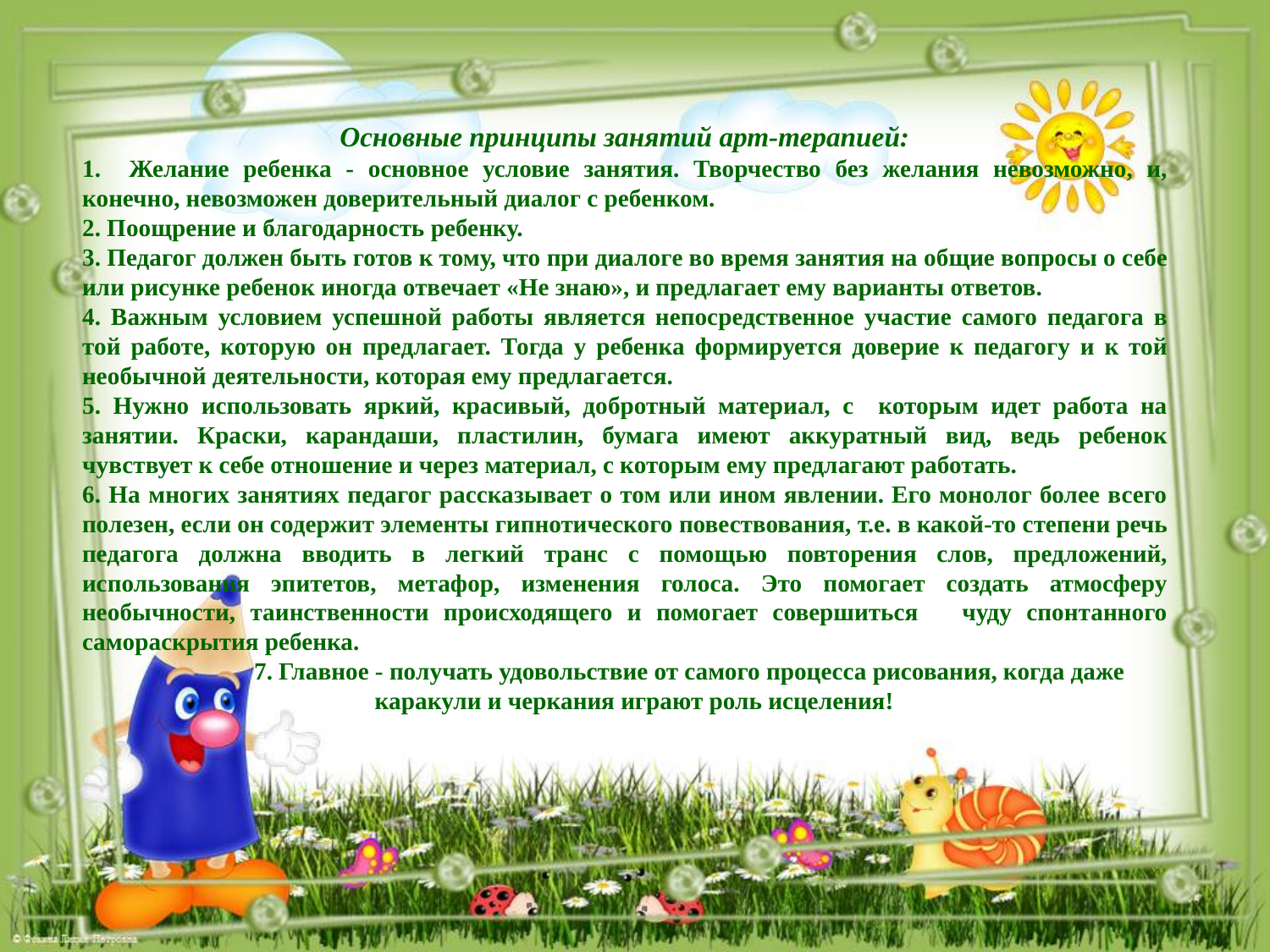

Основные принципы занятий арт-терапией:
1.  Желание ребенка - основное условие занятия. Творчество без желания невозможно, и, конечно, невозможен доверительный диалог с ребенком.
2. Поощрение и благодарность ребенку.
3. Педагог должен быть готов к тому, что при диалоге во время занятия на общие вопросы о себе или рисунке ребенок иногда отвечает «Не знаю», и предлагает ему варианты ответов.
4. Важным условием успешной работы является непосредственное участие самого педагога в той работе, которую он предлагает. Тогда у ребенка формируется доверие к педагогу и к той необычной деятельности, которая ему предлагается.
5. Нужно использовать яркий, красивый, добротный материал, с  которым идет работа на занятии. Краски, карандаши, пластилин, бумага имеют аккуратный вид, ведь ребенок чувствует к себе отношение и через материал, с которым ему предлагают работать.
6. На многих занятиях педагог рассказывает о том или ином явлении. Его монолог более всего полезен, если он содержит элементы гипнотического повествования, т.е. в какой-то степени речь педагога должна вводить в легкий транс с помощью повторения слов, предложений, использования эпитетов, метафор, изменения голоса. Это помогает создать атмосферу необычности, таинственности происходящего и помогает совершиться   чуду спонтанного самораскрытия ребенка.
                            7. Главное - получать удовольствие от самого процесса рисования, когда даже           каракули и черкания играют роль исцеления!